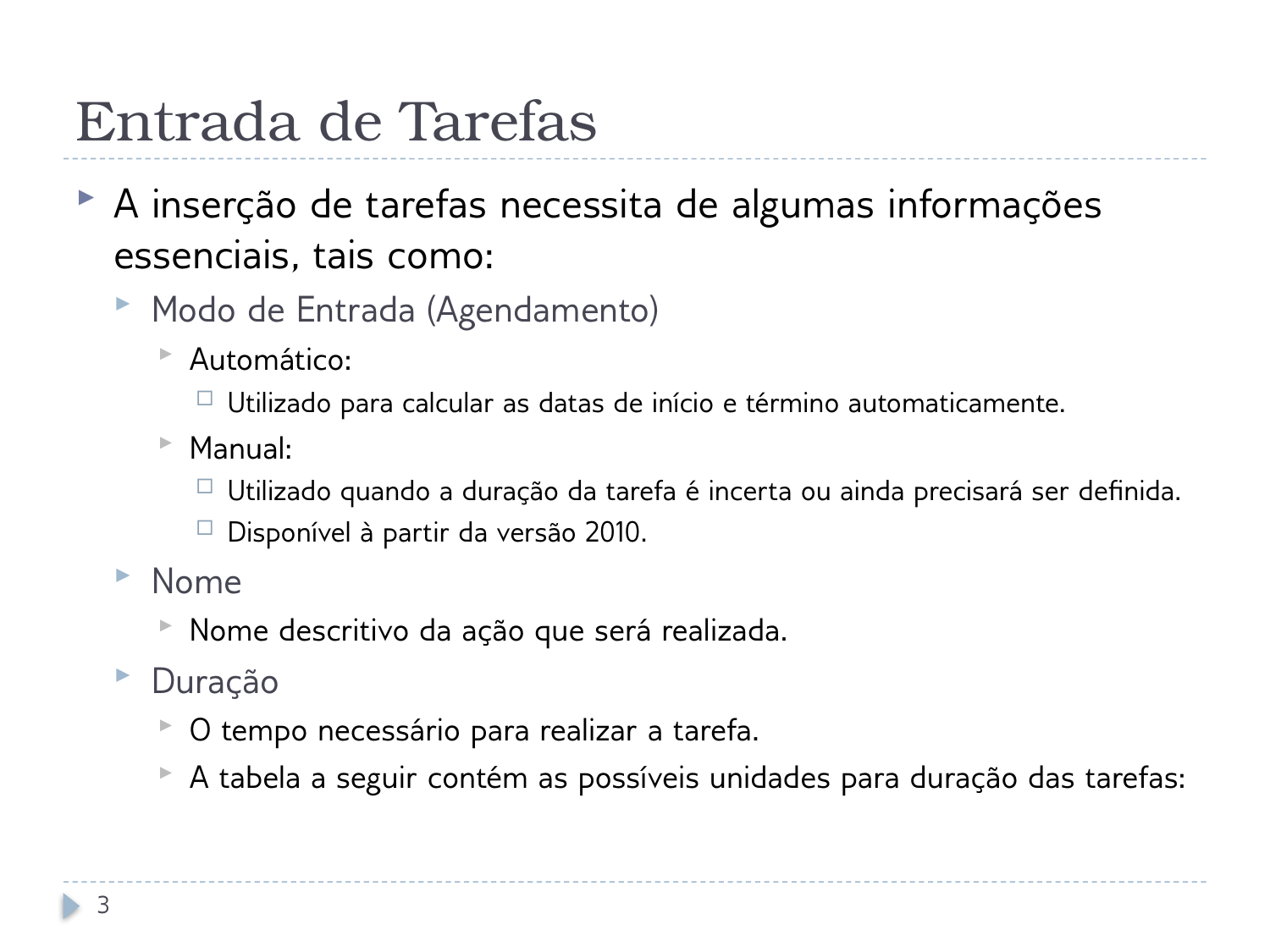

# Entrada de Tarefas
A inserção de tarefas necessita de algumas informações essenciais, tais como:
Modo de Entrada (Agendamento)
Automático:
Utilizado para calcular as datas de início e término automaticamente.
Manual:
Utilizado quando a duração da tarefa é incerta ou ainda precisará ser definida.
Disponível à partir da versão 2010.
Nome
Nome descritivo da ação que será realizada.
Duração
O tempo necessário para realizar a tarefa.
A tabela a seguir contém as possíveis unidades para duração das tarefas:

3